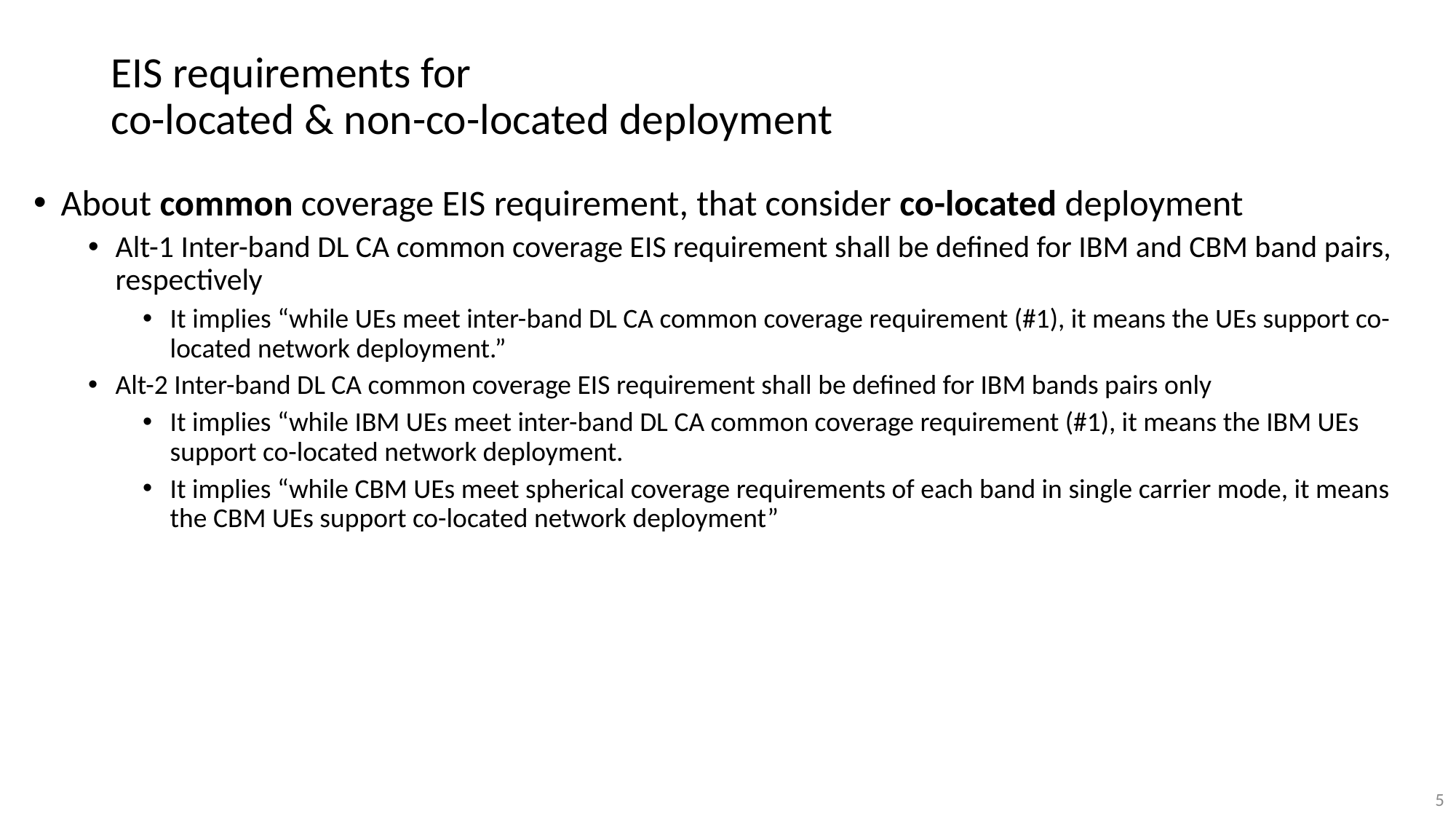

# EIS requirements for co-located & non-co-located deployment
About common coverage EIS requirement, that consider co-located deployment
Alt-1 Inter-band DL CA common coverage EIS requirement shall be defined for IBM and CBM band pairs, respectively
It implies “while UEs meet inter-band DL CA common coverage requirement (#1), it means the UEs support co-located network deployment.”
Alt-2 Inter-band DL CA common coverage EIS requirement shall be defined for IBM bands pairs only
It implies “while IBM UEs meet inter-band DL CA common coverage requirement (#1), it means the IBM UEs support co-located network deployment.
It implies “while CBM UEs meet spherical coverage requirements of each band in single carrier mode, it means the CBM UEs support co-located network deployment”
5